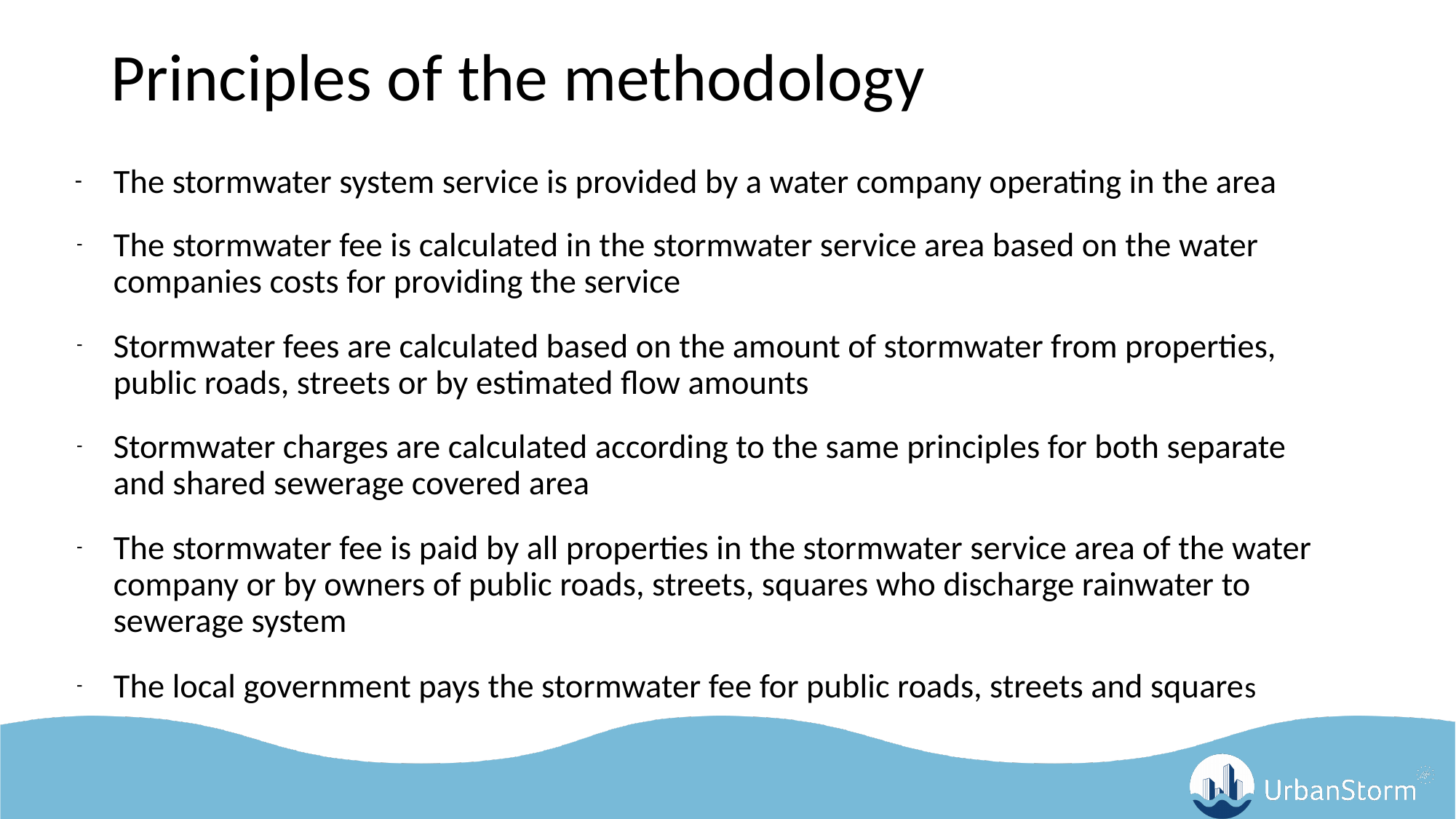

# Principles of the methodology
The stormwater system service is provided by a water company operating in the area

The stormwater fee is calculated in the stormwater service area based on the water companies costs for providing the service

Stormwater fees are calculated based on the amount of stormwater from properties, public roads, streets or by estimated flow amounts

Stormwater charges are calculated according to the same principles for both separate and shared sewerage covered area

The stormwater fee is paid by all properties in the stormwater service area of the water company or by owners of public roads, streets, squares who discharge rainwater to sewerage system

The local government pays the stormwater fee for public roads, streets and squares